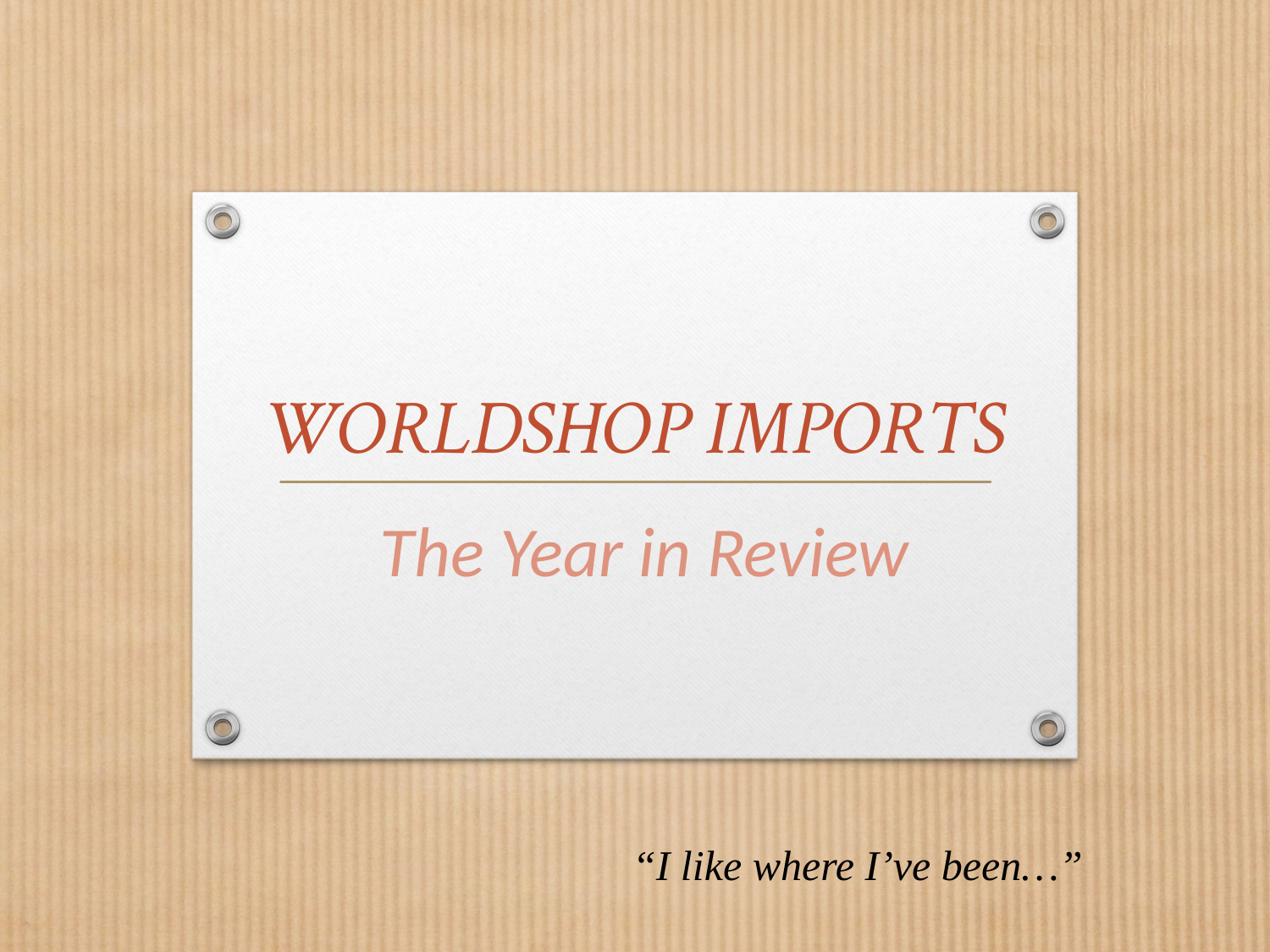

# WORLDSHOP IMPORTS
The Year in Review
“I like where I’ve been…”